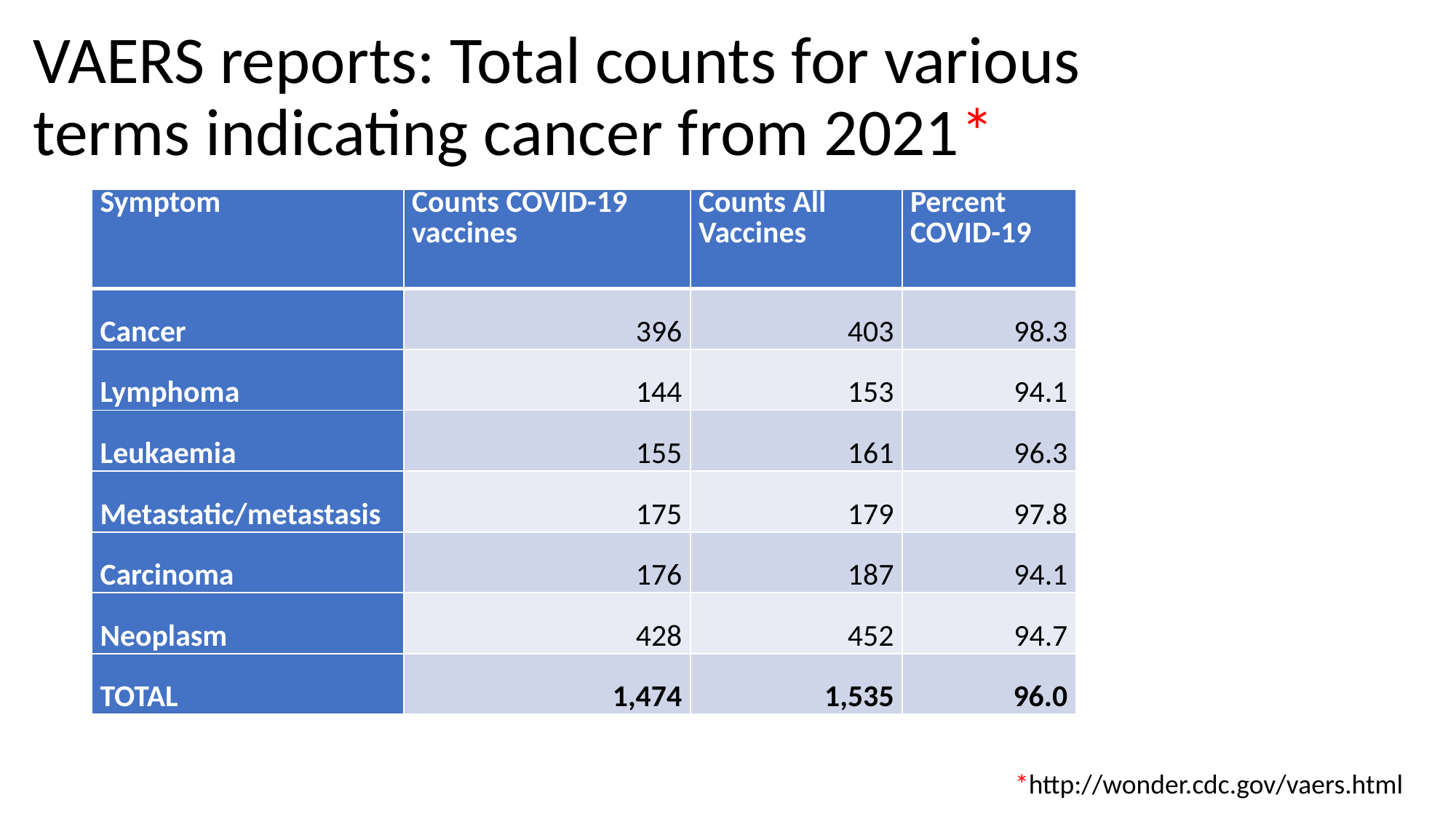

# VAERS reports: Total counts for various terms indicating cancer from 2021*
| Symptom | Counts COVID-19 vaccines | Counts All Vaccines | Percent COVID-19 |
| --- | --- | --- | --- |
| Cancer | 396 | 403 | 98.3 |
| Lymphoma | 144 | 153 | 94.1 |
| Leukaemia | 155 | 161 | 96.3 |
| Metastatic/metastasis | 175 | 179 | 97.8 |
| Carcinoma | 176 | 187 | 94.1 |
| Neoplasm | 428 | 452 | 94.7 |
| TOTAL | 1,474 | 1,535 | 96.0 |
*http://wonder.cdc.gov/vaers.html